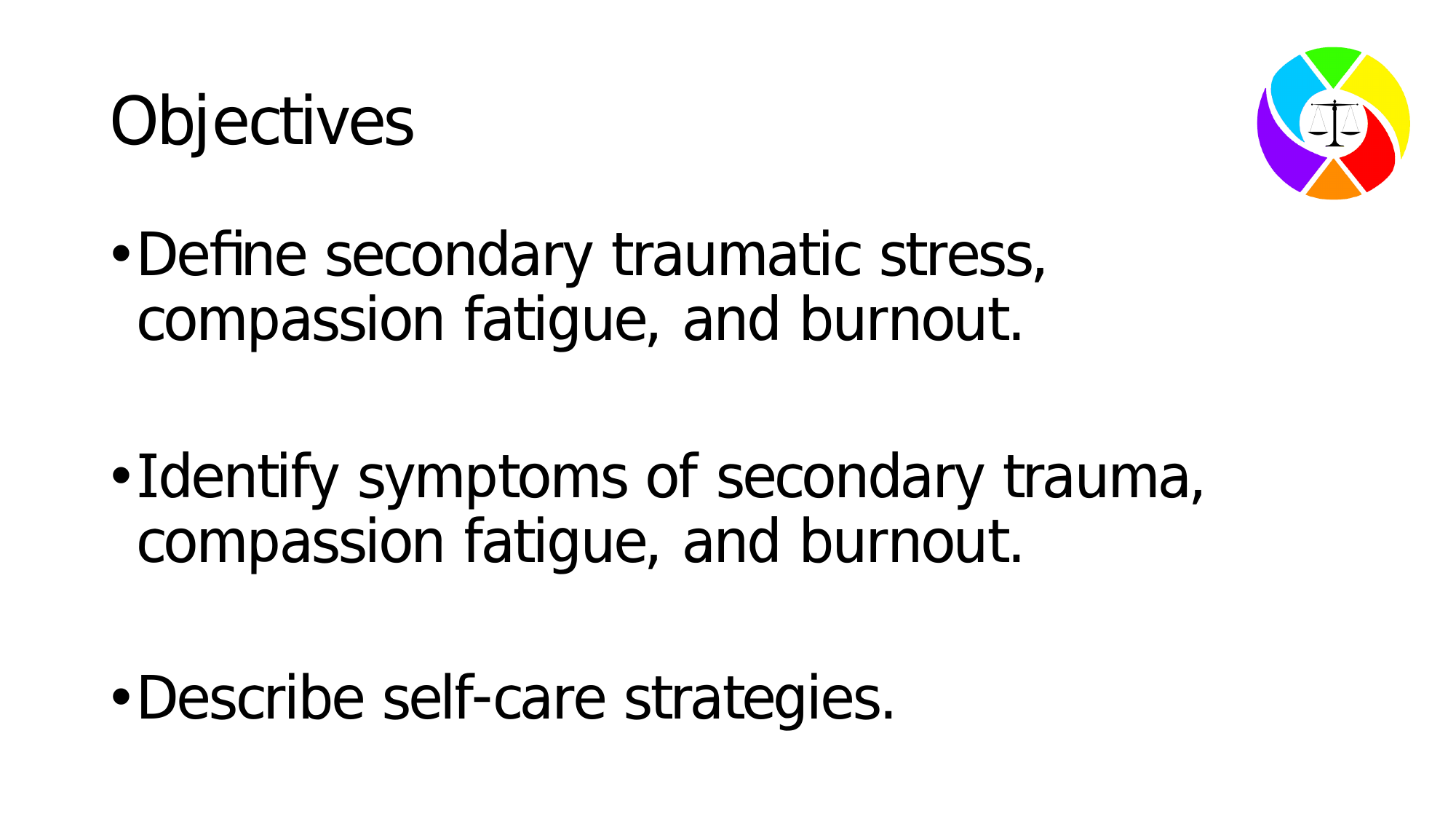

# Objectives
Define secondary traumatic stress, compassion fatigue, and burnout.

Identify symptoms of secondary trauma, compassion fatigue, and burnout.

Describe self-care strategies.